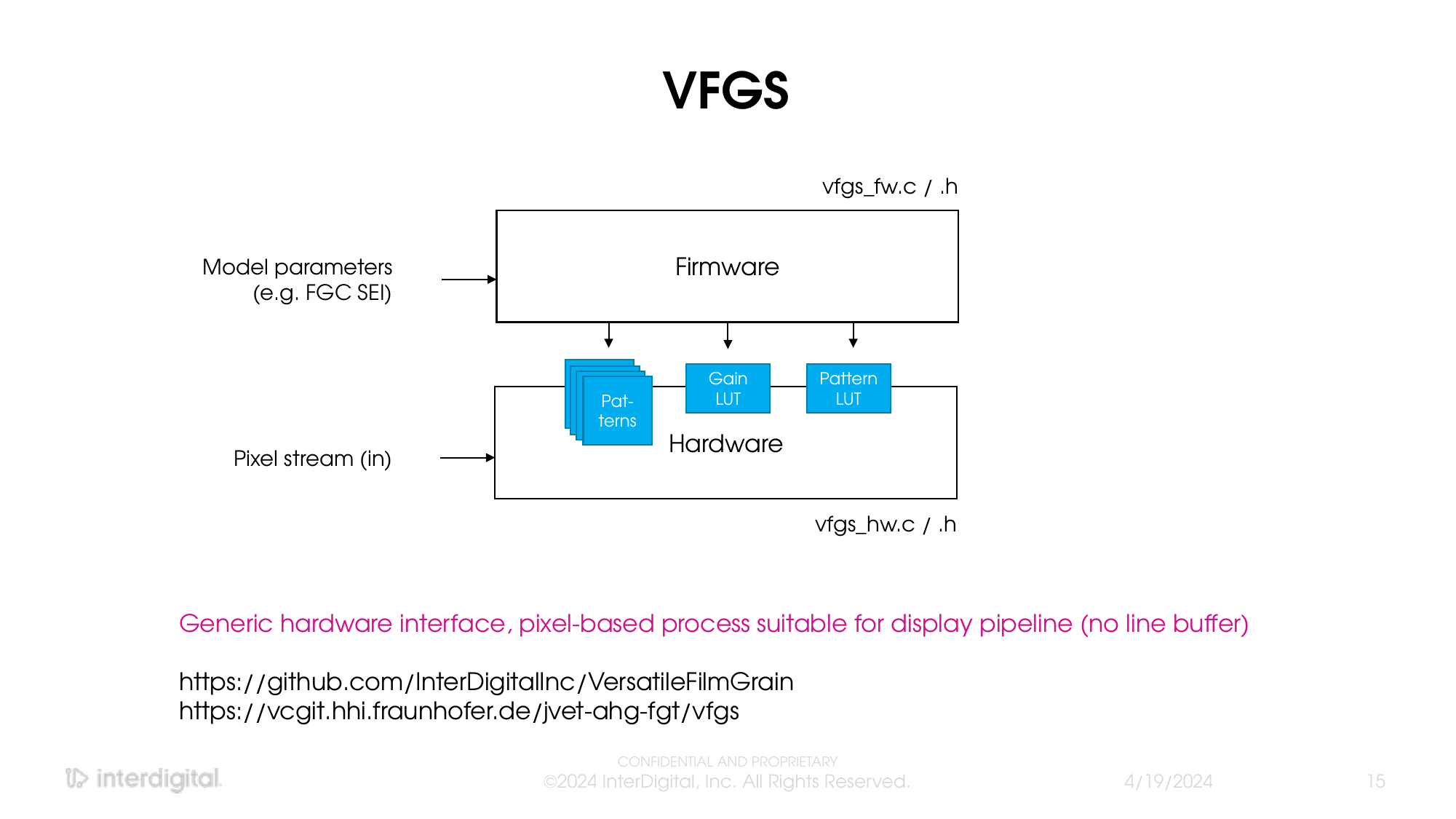

# VFGS
vfgs_fw.c / .h
Firmware
Model parameters
(e.g. FGC SEI)

Gain LUT
Pattern LUT

Pat-terns
Hardware
Pixel stream (in)
vfgs_hw.c / .h
Generic hardware interface, pixel-based process suitable for display pipeline (no line buffer)

https://github.com/InterDigitalInc/VersatileFilmGrain
https://vcgit.hhi.fraunhofer.de/jvet-ahg-fgt/vfgs
CONFIDENTIAL AND PROPRIETARY
©2024 InterDigital, Inc. All Rights Reserved.
4/19/2024
15